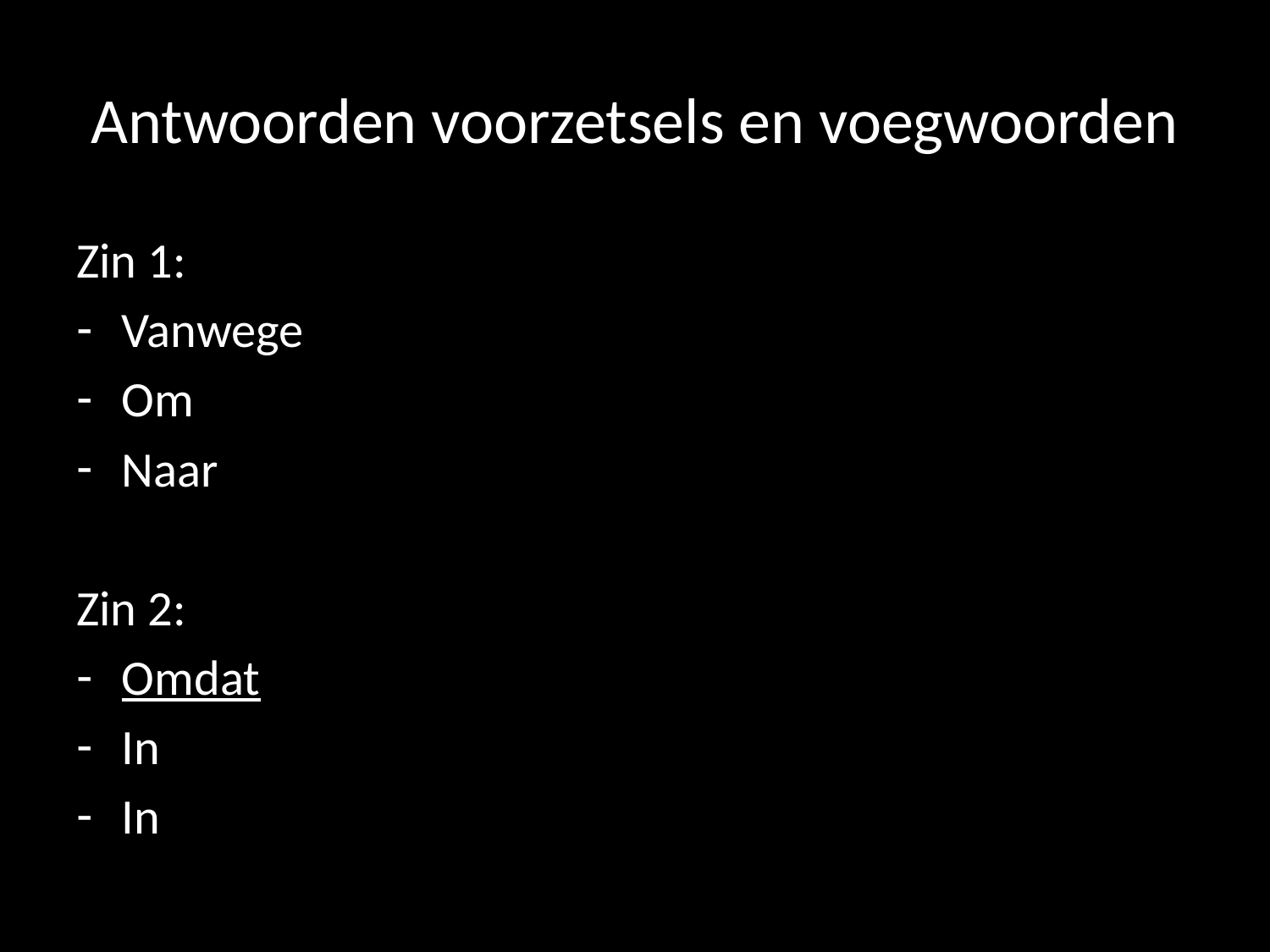

# Antwoorden voorzetsels en voegwoorden
Zin 1:
Vanwege
Om
Naar

Zin 2:
Omdat
In
In